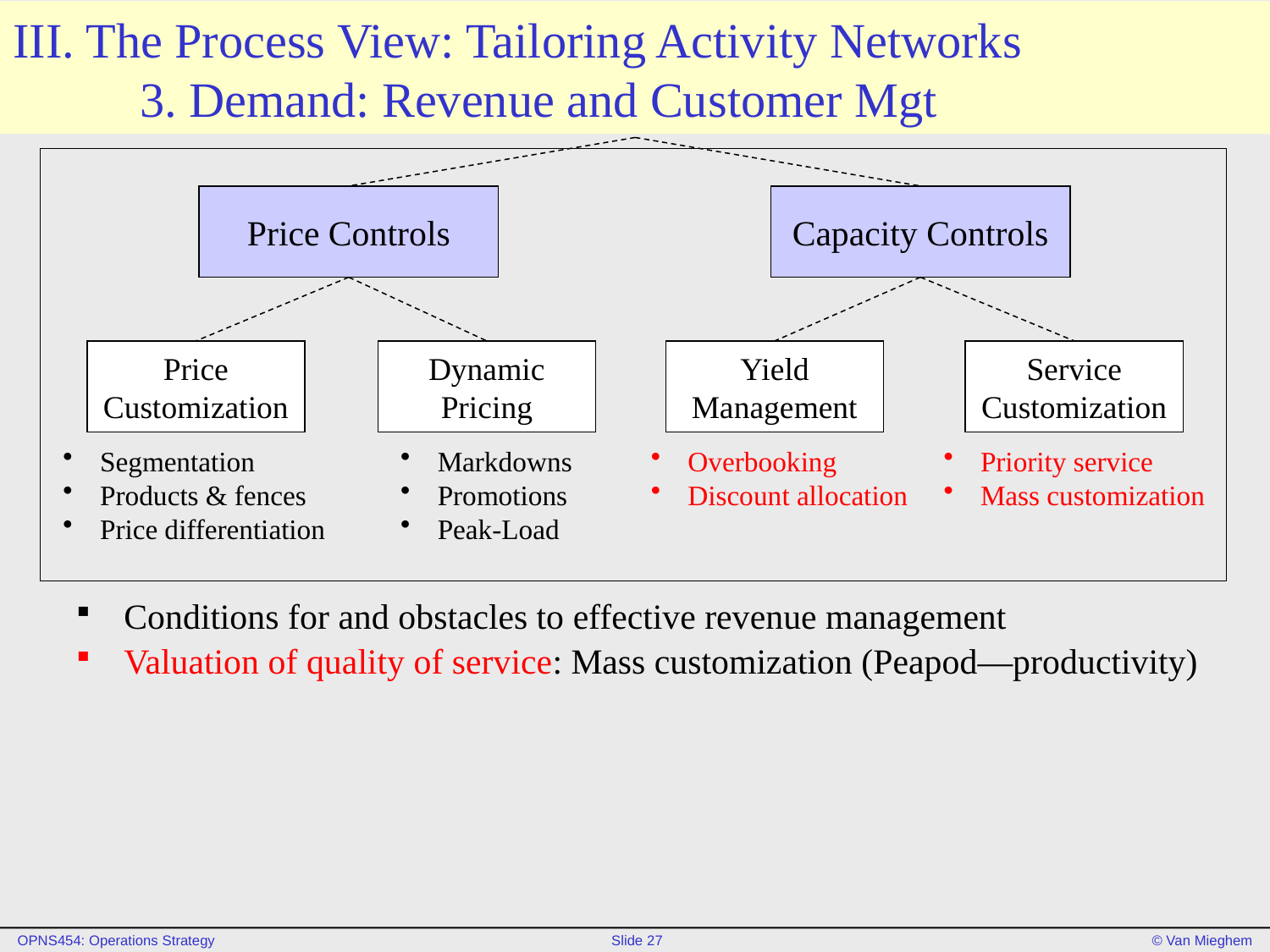

# III. The Process View: Tailoring Activity Networks 3. Demand: Revenue and Customer Mgt

Price Controls
Capacity Controls
Price
Customization
Dynamic Pricing
Yield Management
Service
Customization
 Segmentation
 Products & fences
 Price differentiation
 Markdowns
 Promotions
 Peak-Load
 Overbooking
 Discount allocation
 Priority service
 Mass customization
Conditions for and obstacles to effective revenue management
Valuation of quality of service: Mass customization (Peapod—productivity)